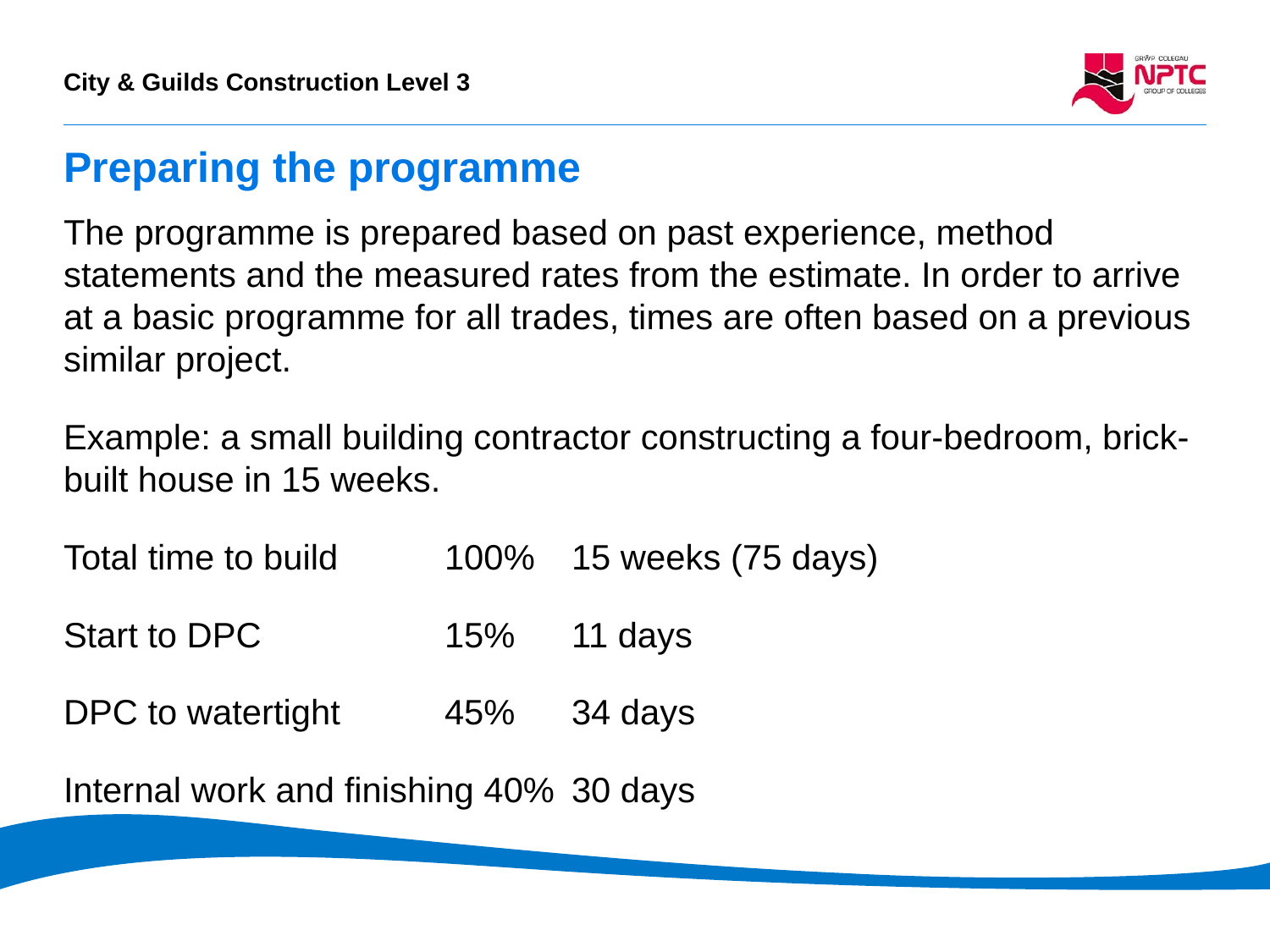

# Preparing the programme
The programme is prepared based on past experience, method statements and the measured rates from the estimate. In order to arrive at a basic programme for all trades, times are often based on a previous similar project.
Example: a small building contractor constructing a four-bedroom, brick-built house in 15 weeks.
Total time to build 	100% 	15 weeks (75 days)
Start to DPC 		15% 	11 days
DPC to watertight 	45% 	34 days
Internal work and finishing 40% 	30 days